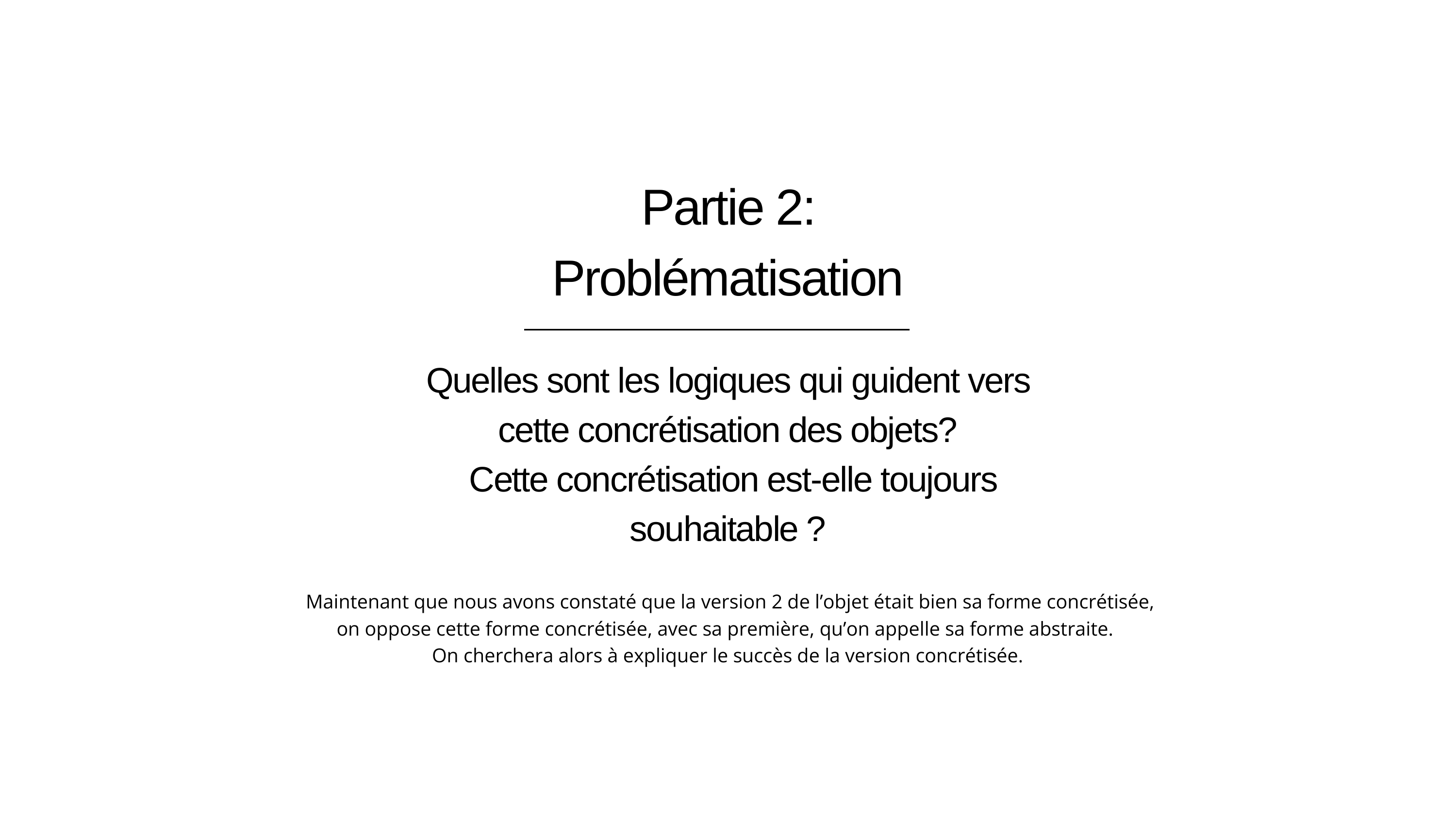

Partie 2: Problématisation

Quelles sont les logiques qui guident vers cette concrétisation des objets?
 Cette concrétisation est-elle toujours souhaitable ?
 Maintenant que nous avons constaté que la version 2 de l’objet était bien sa forme concrétisée, on oppose cette forme concrétisée, avec sa première, qu’on appelle sa forme abstraite.
On cherchera alors à expliquer le succès de la version concrétisée.